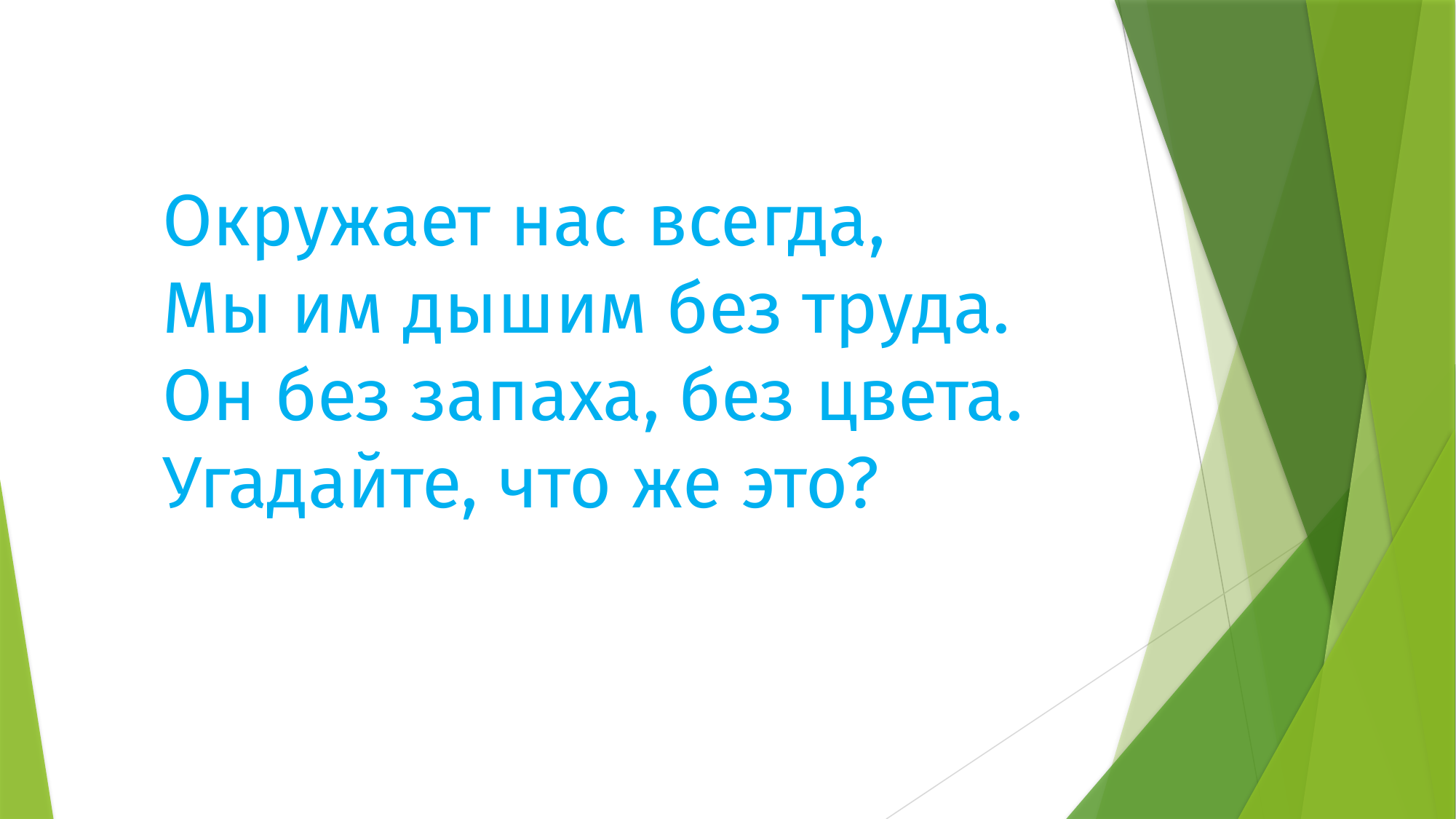

# Окружает нас всегда, Мы им дышим без труда. Он без запаха, без цвета. Угадайте, что же это?